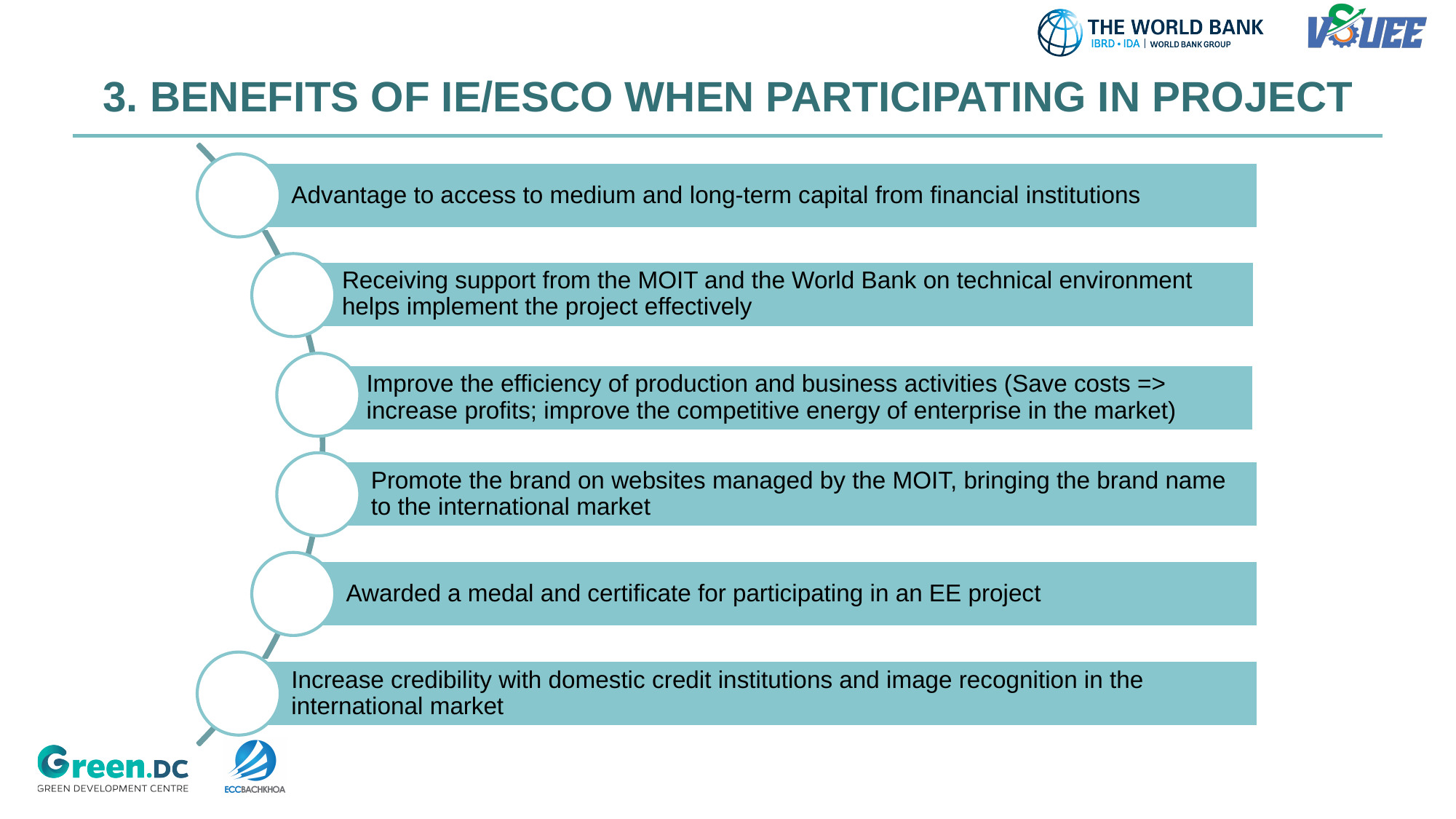

# 3. BENEFITS OF IE/ESCO WHEN PARTICIPATING IN PROJECT
Advantage to access to medium and long-term capital from financial institutions
Receiving support from the MOIT and the World Bank on technical environment helps implement the project effectively
Improve the efficiency of production and business activities (Save costs => increase profits; improve the competitive energy of enterprise in the market)
Promote the brand on websites managed by the MOIT, bringing the brand name to the international market
Awarded a medal and certificate for participating in an EE project
Increase credibility with domestic credit institutions and image recognition in the international market